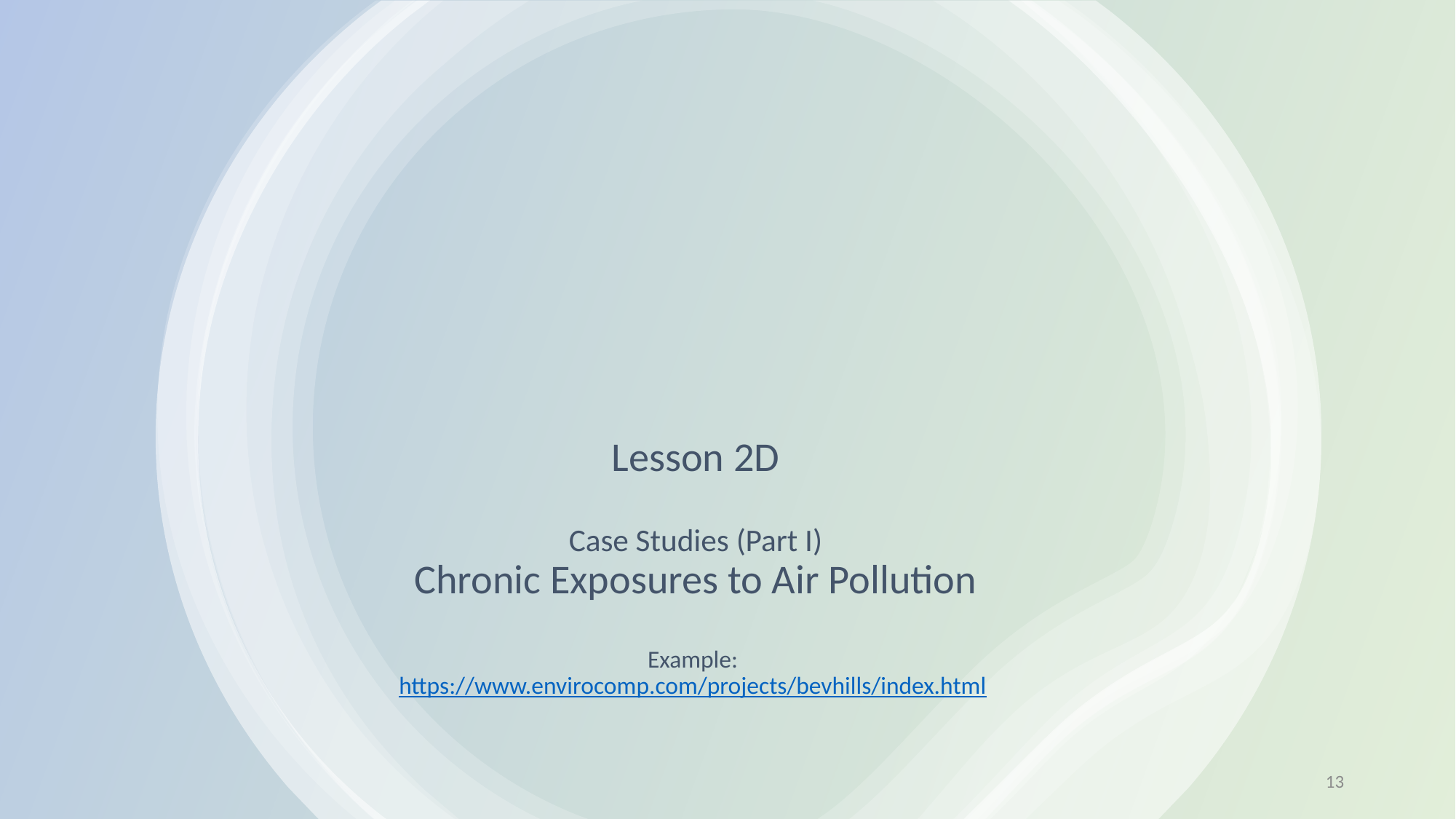

# Lesson 2D Case Studies (Part I) Chronic Exposures to Air Pollution Example: https://www.envirocomp.com/projects/bevhills/index.html
13